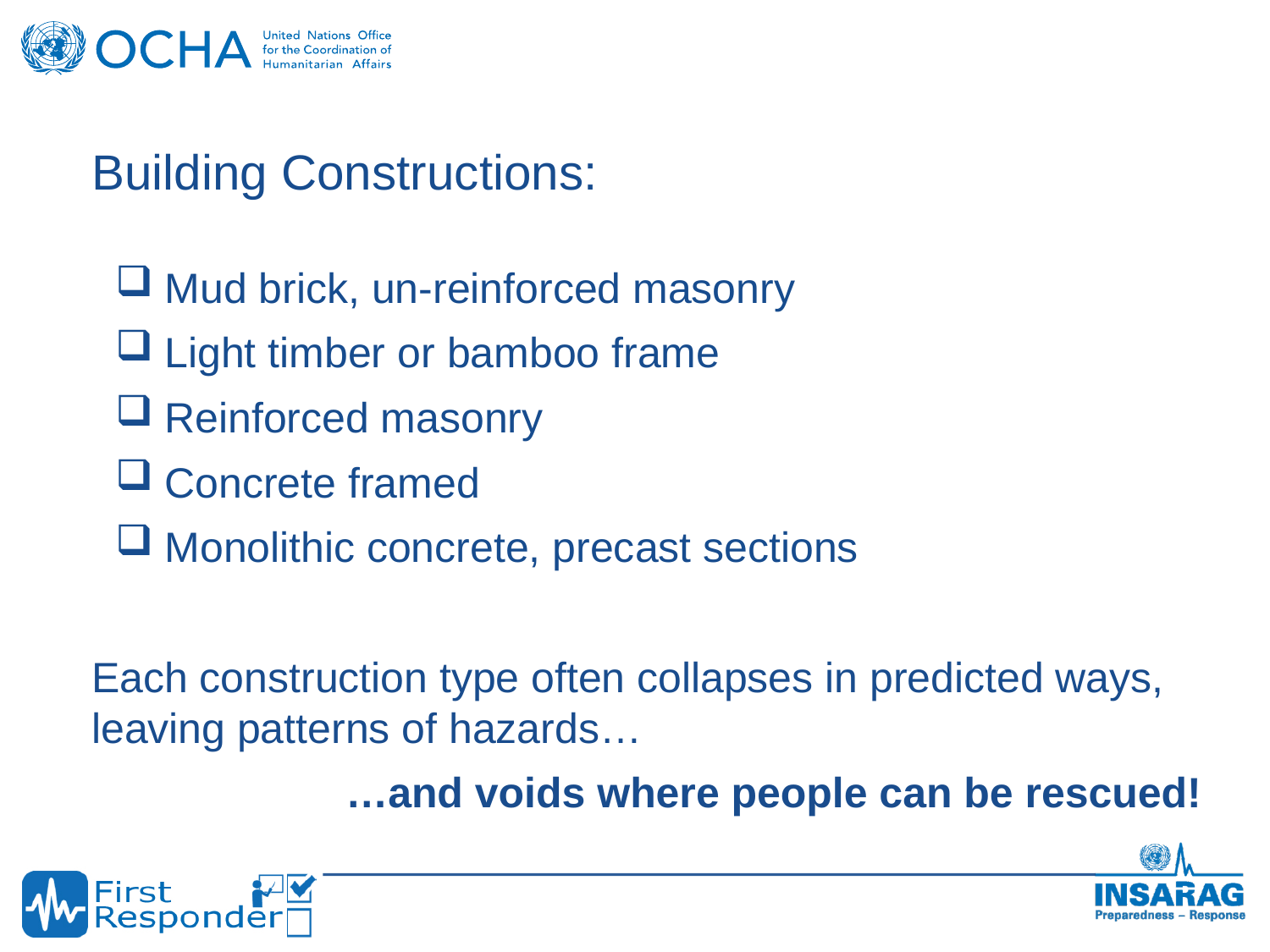

# Building Constructions:
Mud brick, un-reinforced masonry
Light timber or bamboo frame
Reinforced masonry
Concrete framed
Monolithic concrete, precast sections

Each construction type often collapses in predicted ways, leaving patterns of hazards…
		…and voids where people can be rescued!